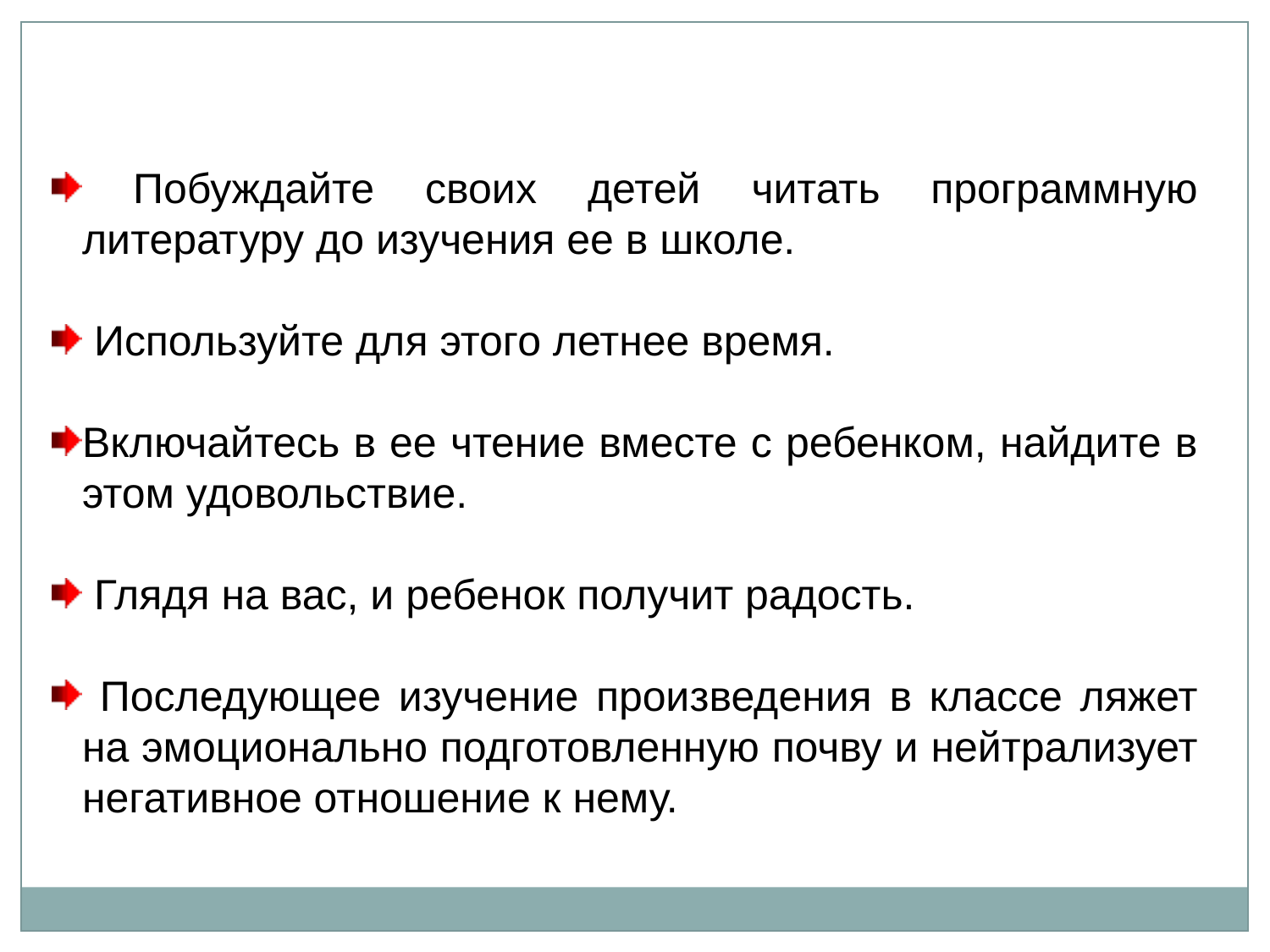

Побуждайте своих детей читать программную литературу до изучения ее в школе.

 Используйте для этого летнее время.

Включайтесь в ее чтение вместе с ребенком, найдите в этом удовольствие.

 Глядя на вас, и ребенок получит радость.

 Последующее изучение произведения в классе ляжет на эмоционально подготовленную почву и нейтрализует негативное отношение к нему.